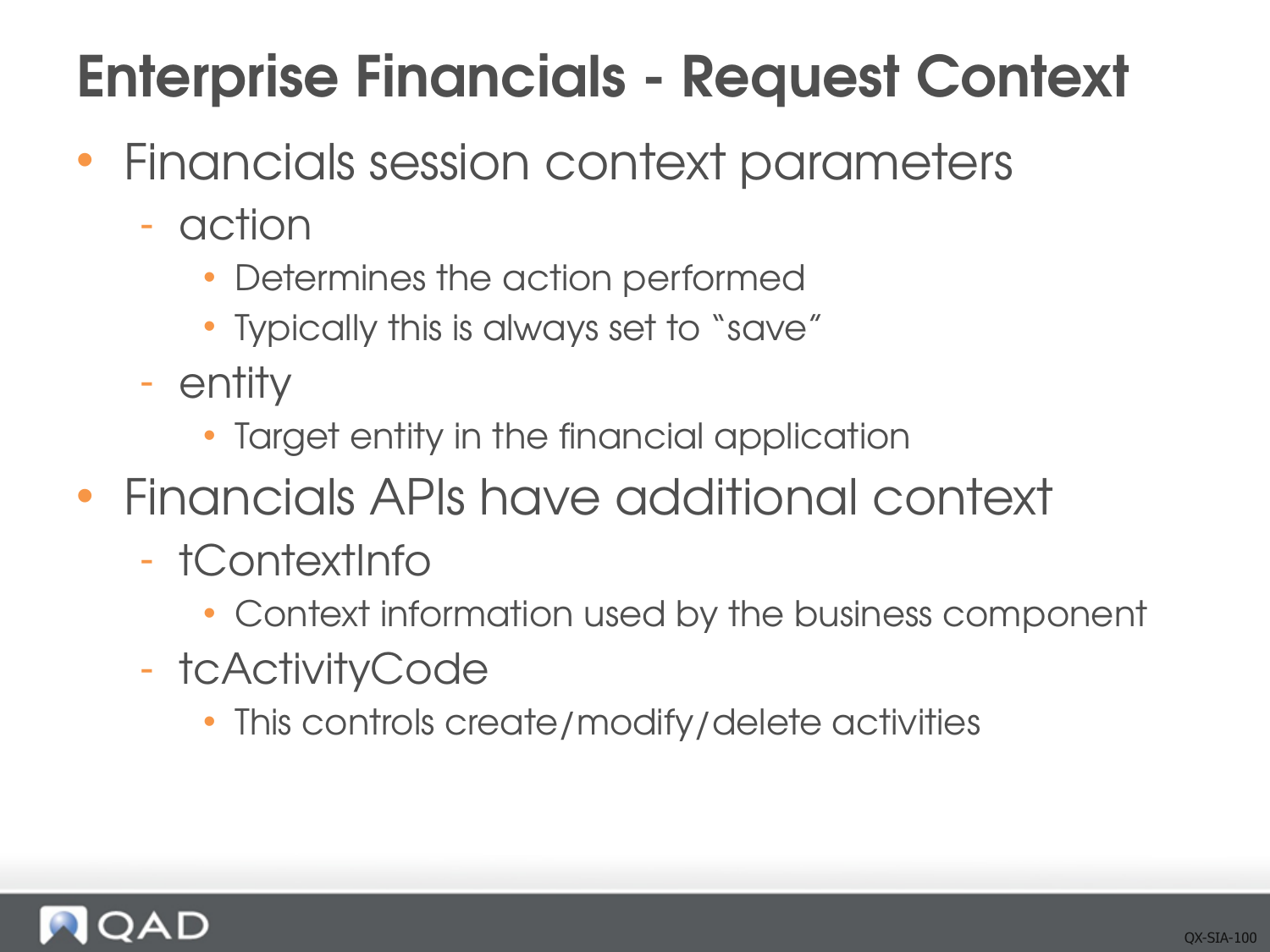

# Enterprise Financials - Request Context
Financials session context parameters
action
Determines the action performed
Typically this is always set to “save”
entity
Target entity in the financial application
Financials APIs have additional context
tContextInfo
Context information used by the business component
tcActivityCode
This controls create/modify/delete activities
QX-SIA-100